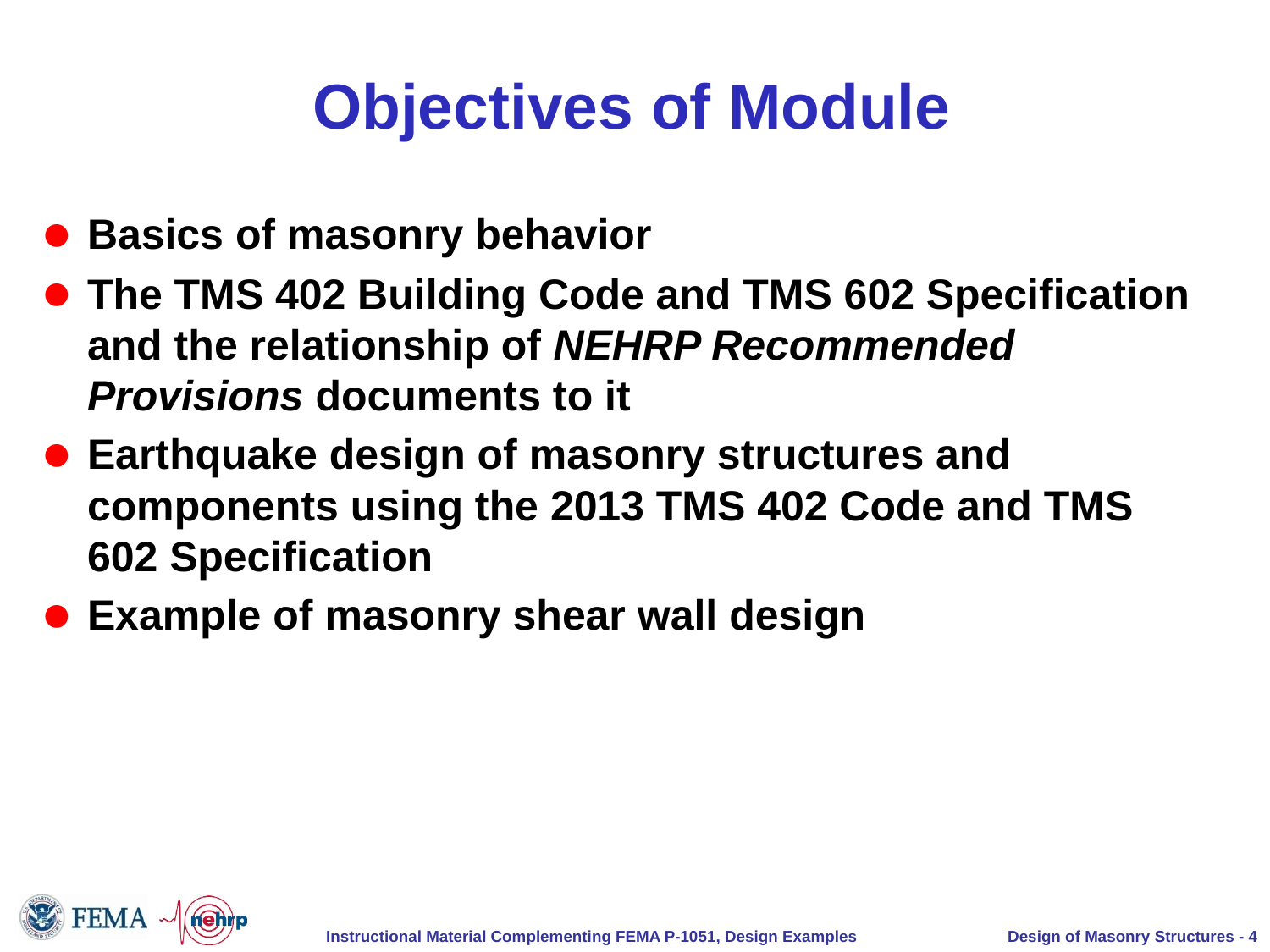

# Objectives of Module
Basics of masonry behavior
The TMS 402 Building Code and TMS 602 Specification and the relationship of NEHRP Recommended Provisions documents to it
Earthquake design of masonry structures and components using the 2013 TMS 402 Code and TMS 602 Specification
Example of masonry shear wall design
Design of Masonry Structures - 4
Instructional Material Complementing FEMA P-1051, Design Examples